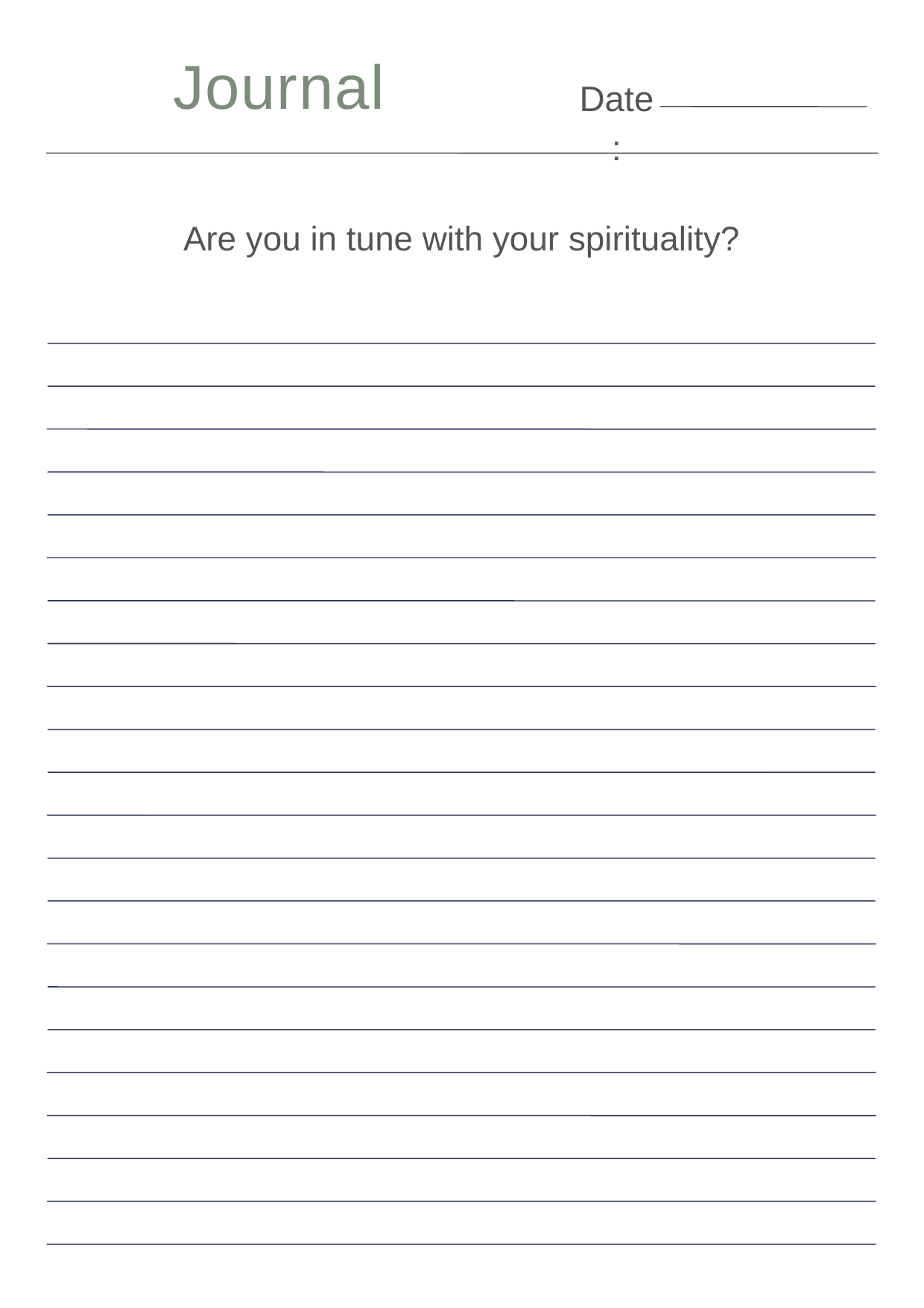

Journal
Date:

Are you in tune with your spirituality?